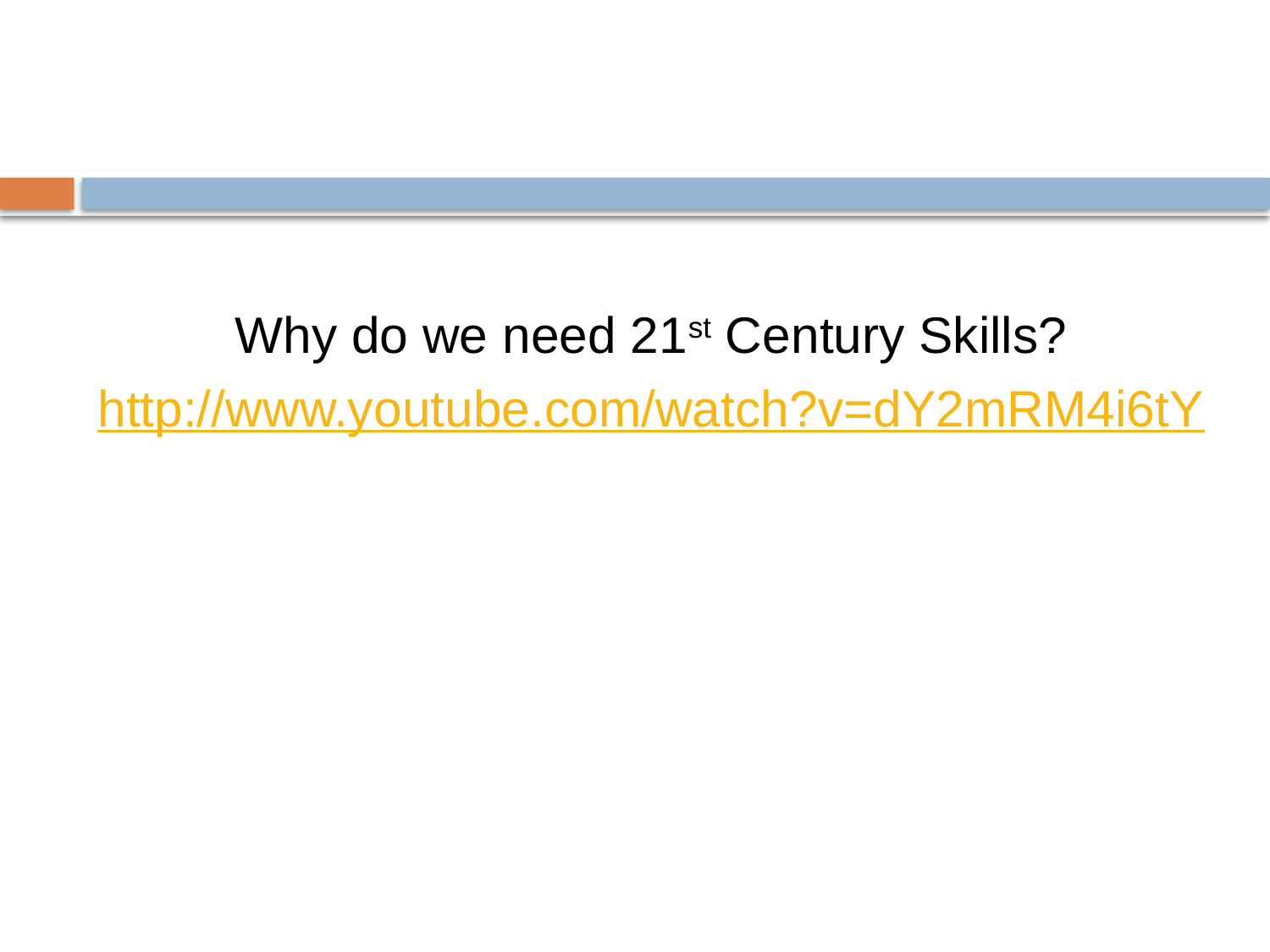

#

Why do we need 21st Century Skills?
http://www.youtube.com/watch?v=dY2mRM4i6tY